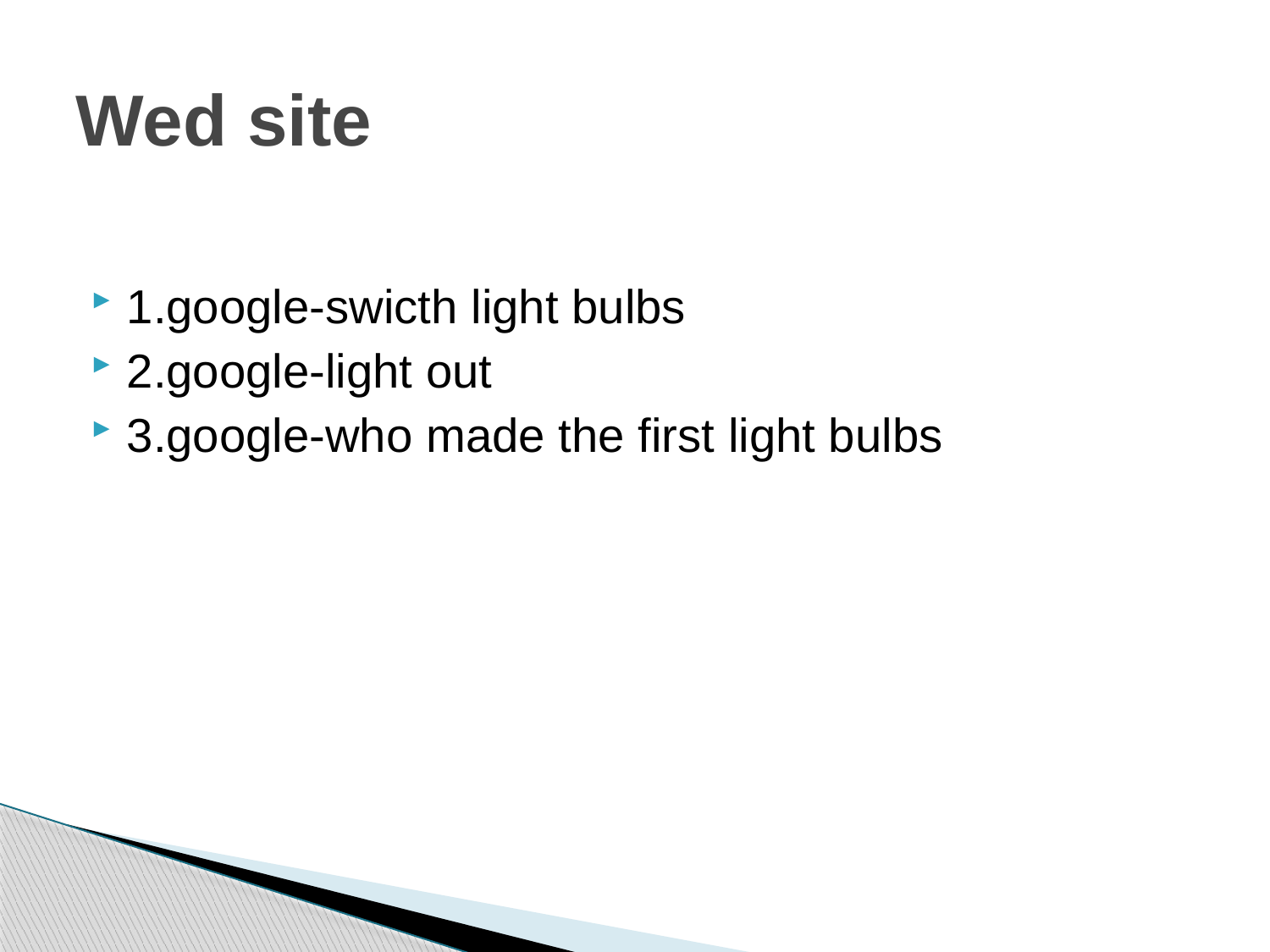

# Wed site

1.google-swicth light bulbs
2.google-light out
3.google-who made the first light bulbs